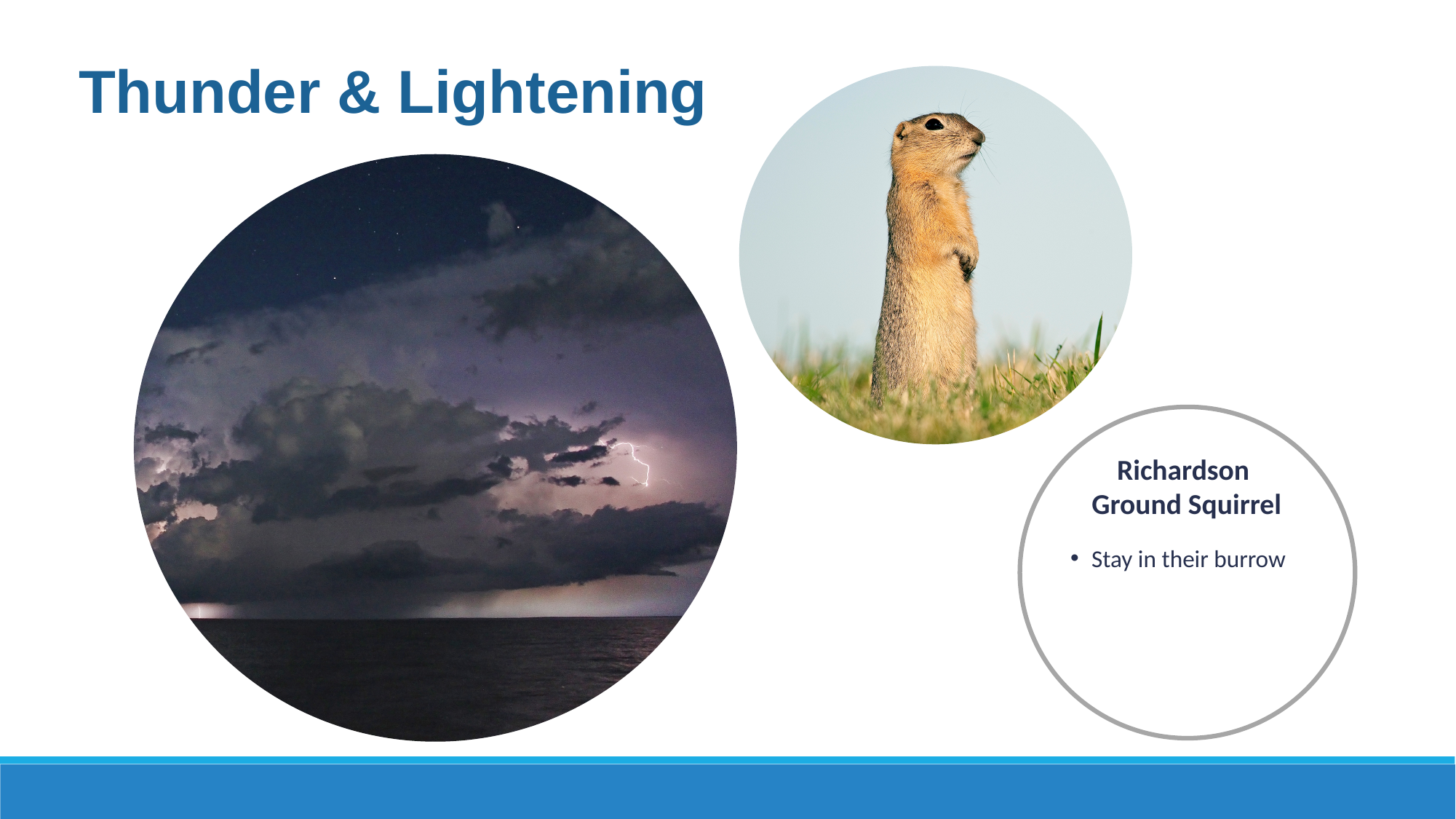

Thunder & Lightening

Richardson
Ground Squirrel
Stay in their burrow